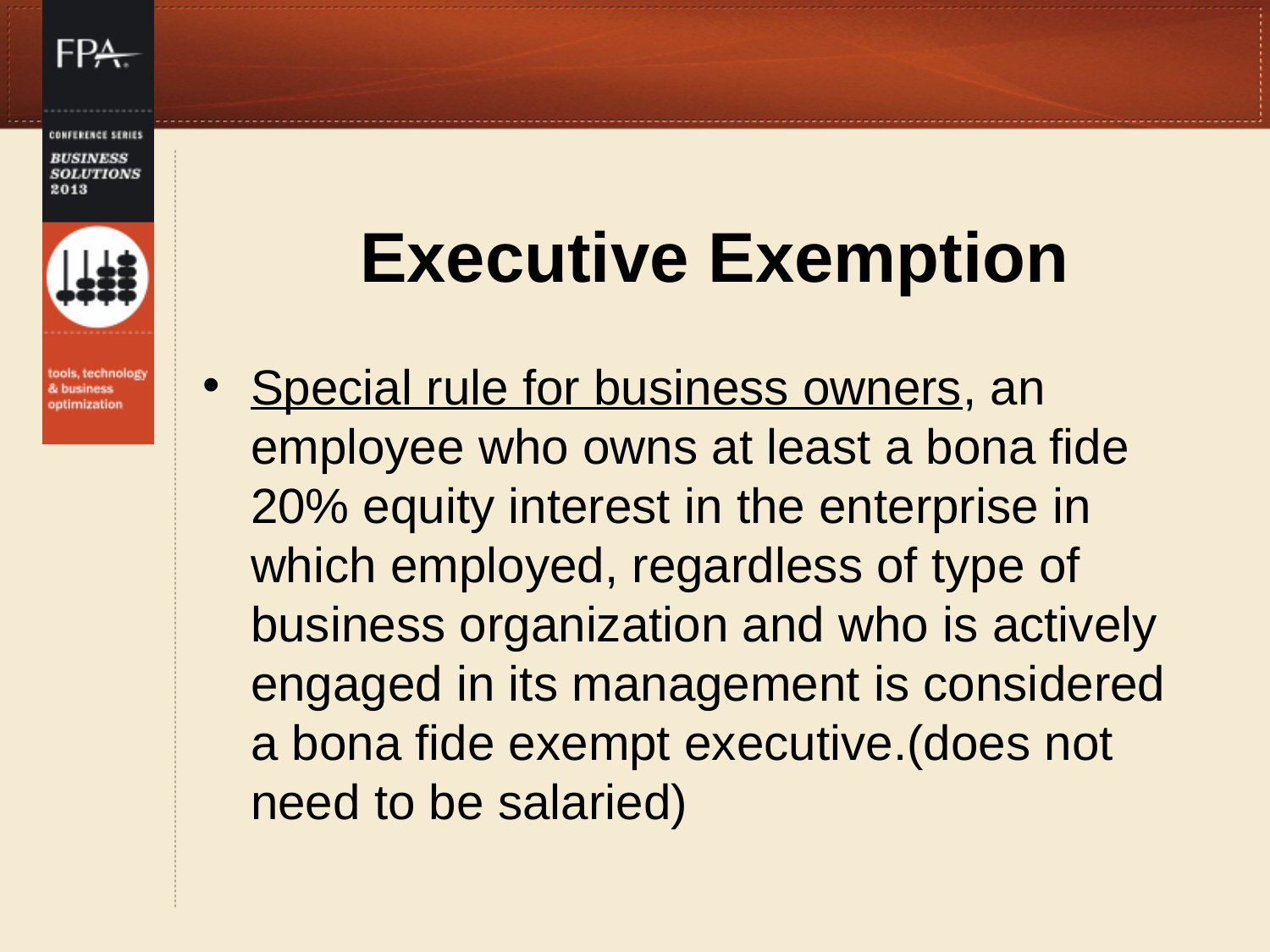

# Executive Exemption
Special rule for business owners, an employee who owns at least a bona fide 20% equity interest in the enterprise in which employed, regardless of type of business organization and who is actively engaged in its management is considered a bona fide exempt executive.(does not need to be salaried)